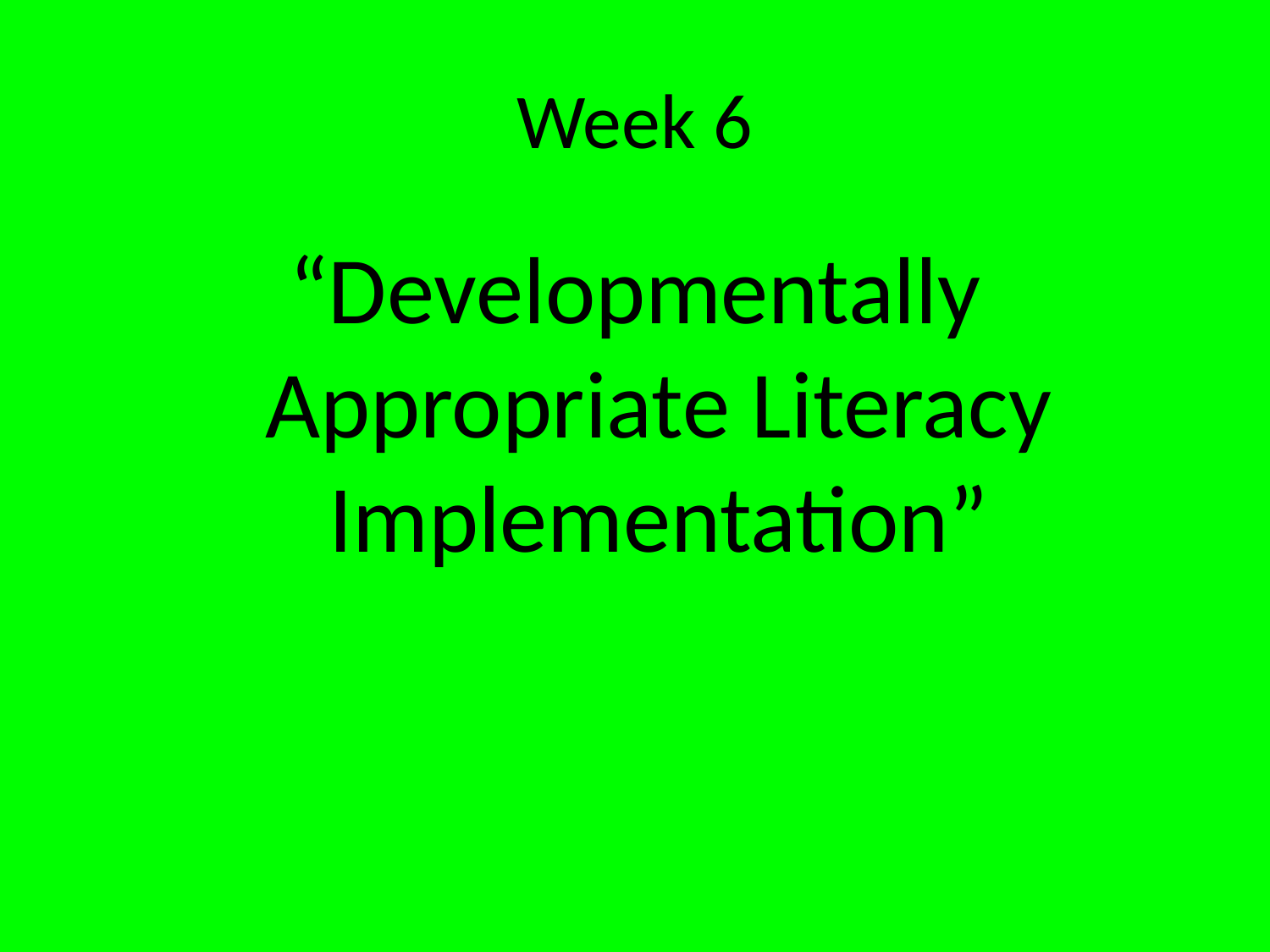

# Week 6
“Developmentally Appropriate Literacy Implementation”